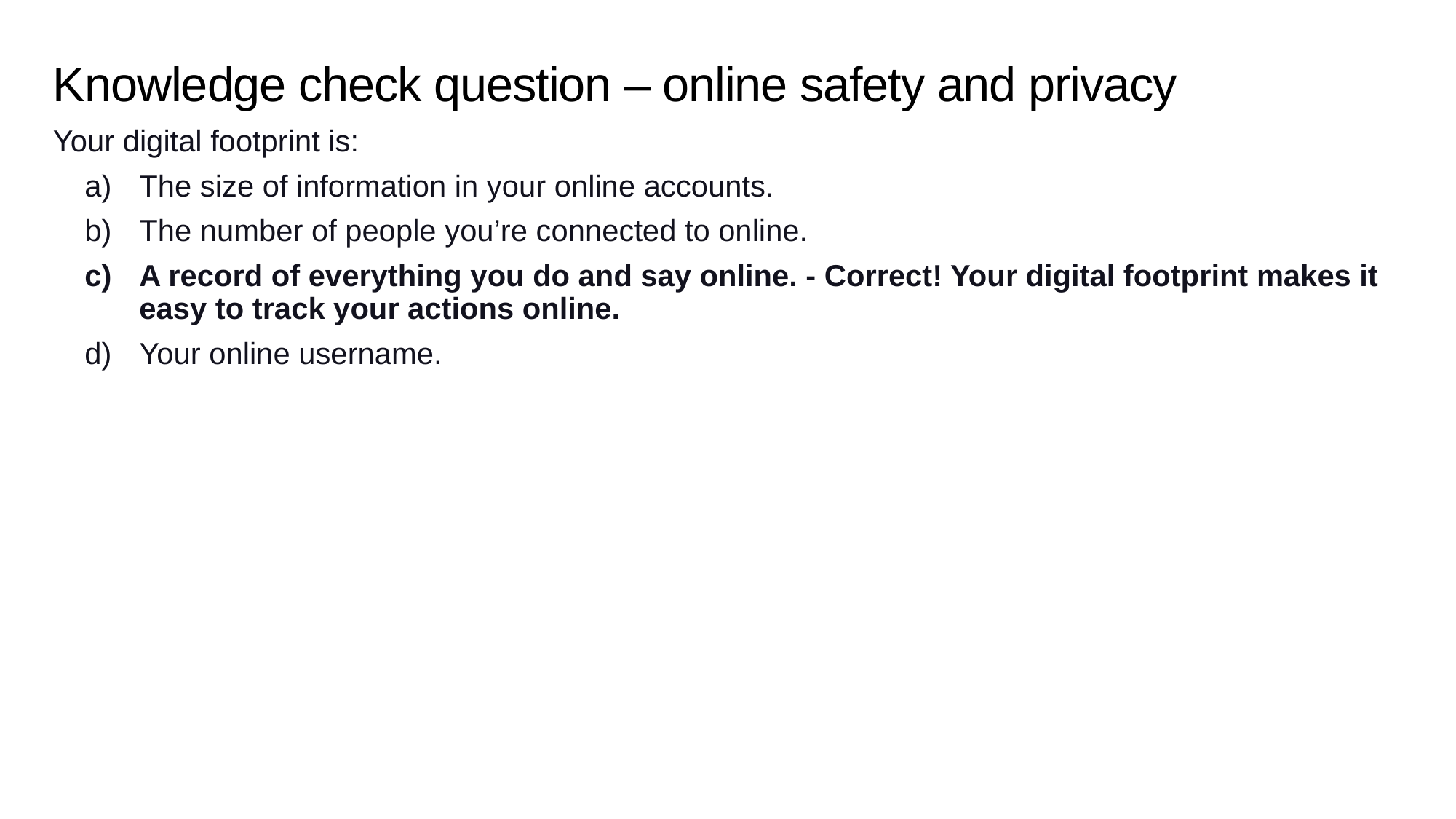

# Knowledge check question – online safety and privacy
Your digital footprint is:
The size of information in your online accounts.
The number of people you’re connected to online.
A record of everything you do and say online. - Correct! Your digital footprint makes it easy to track your actions online.
Your online username.